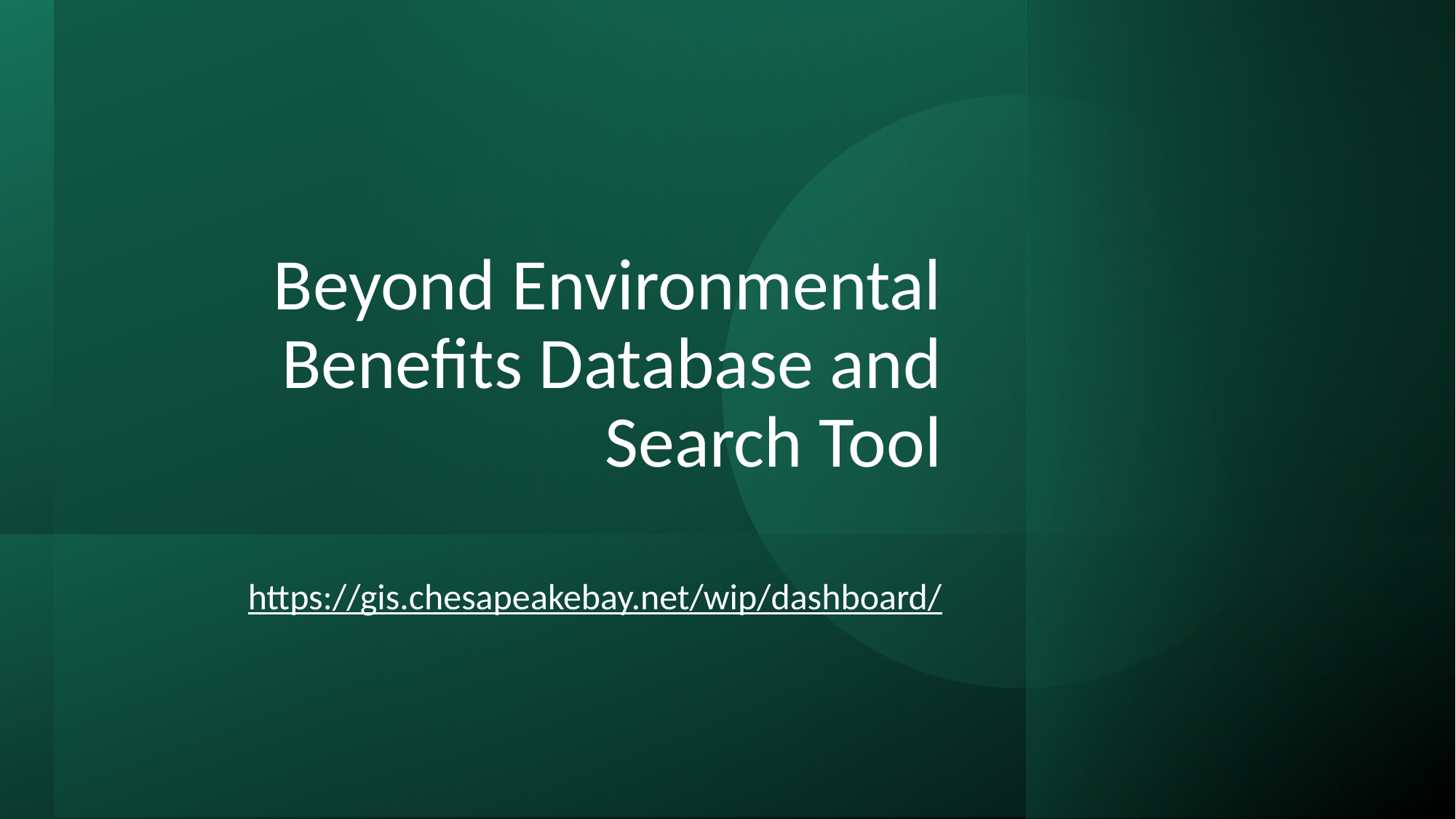

# Beyond Environmental Benefits Database and Search Tool

https://gis.chesapeakebay.net/wip/dashboard/